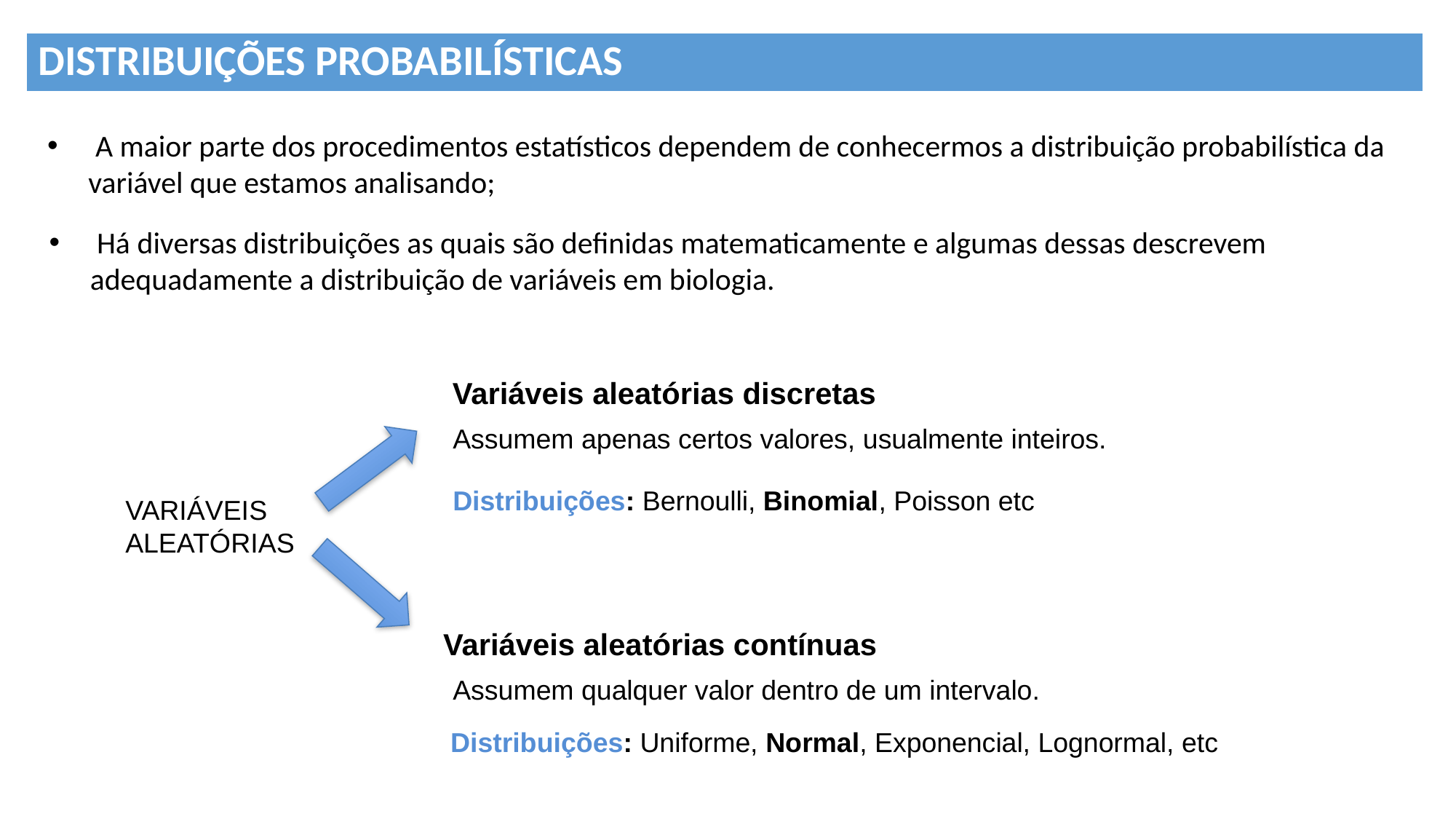

DISTRIBUIÇÕES PROBABILÍSTICAS
 A maior parte dos procedimentos estatísticos dependem de conhecermos a distribuição probabilística da variável que estamos analisando;
 Há diversas distribuições as quais são definidas matematicamente e algumas dessas descrevem adequadamente a distribuição de variáveis em biologia.
Variáveis aleatórias discretas
Assumem apenas certos valores, usualmente inteiros.

Distribuições: Bernoulli, Binomial, Poisson etc
VARIÁVEIS ALEATÓRIAS

Variáveis aleatórias contínuas
Assumem qualquer valor dentro de um intervalo.
Distribuições: Uniforme, Normal, Exponencial, Lognormal, etc